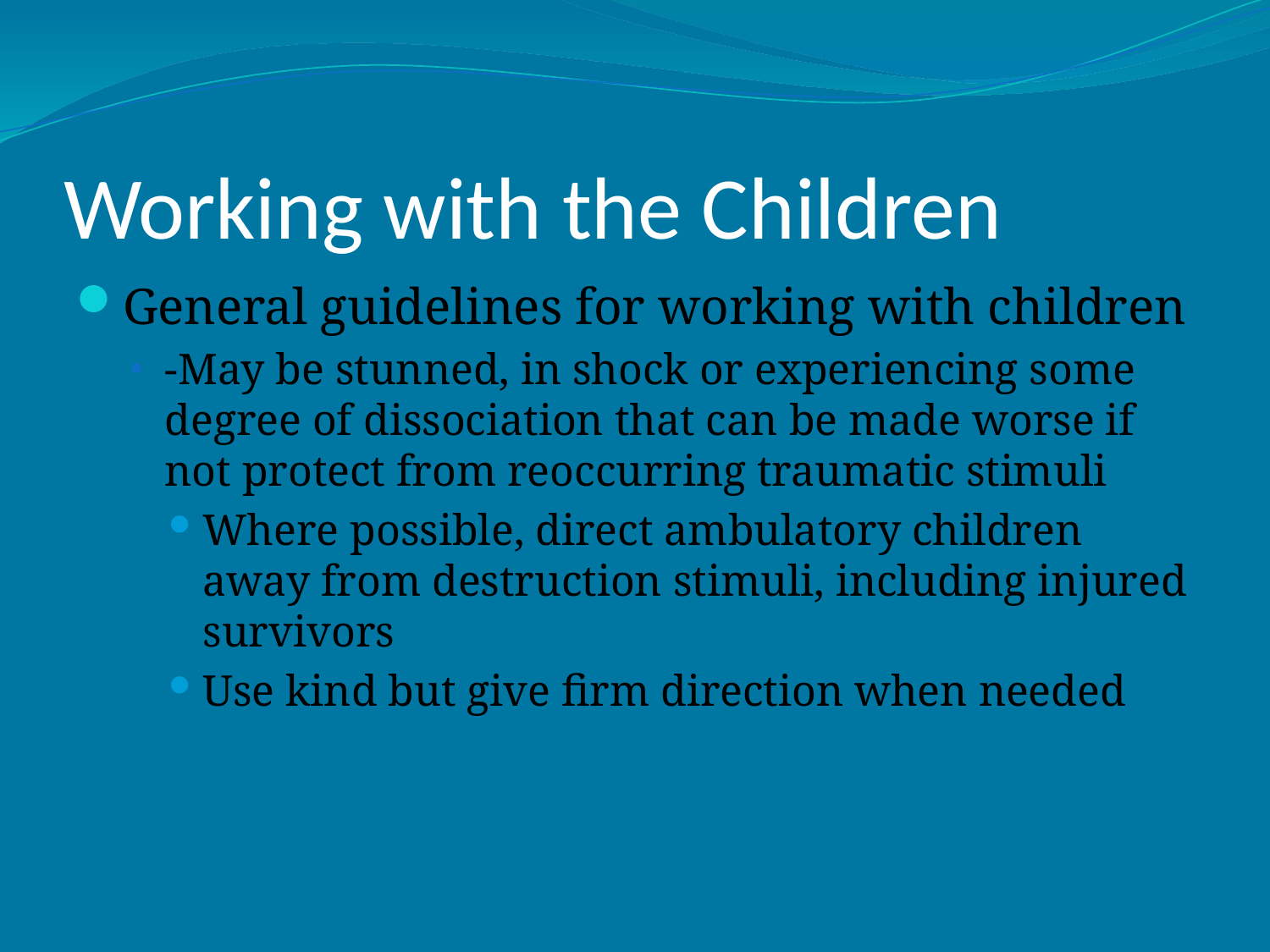

# Working with the Children
General guidelines for working with children
-May be stunned, in shock or experiencing some degree of dissociation that can be made worse if not protect from reoccurring traumatic stimuli
Where possible, direct ambulatory children away from destruction stimuli, including injured survivors
Use kind but give firm direction when needed